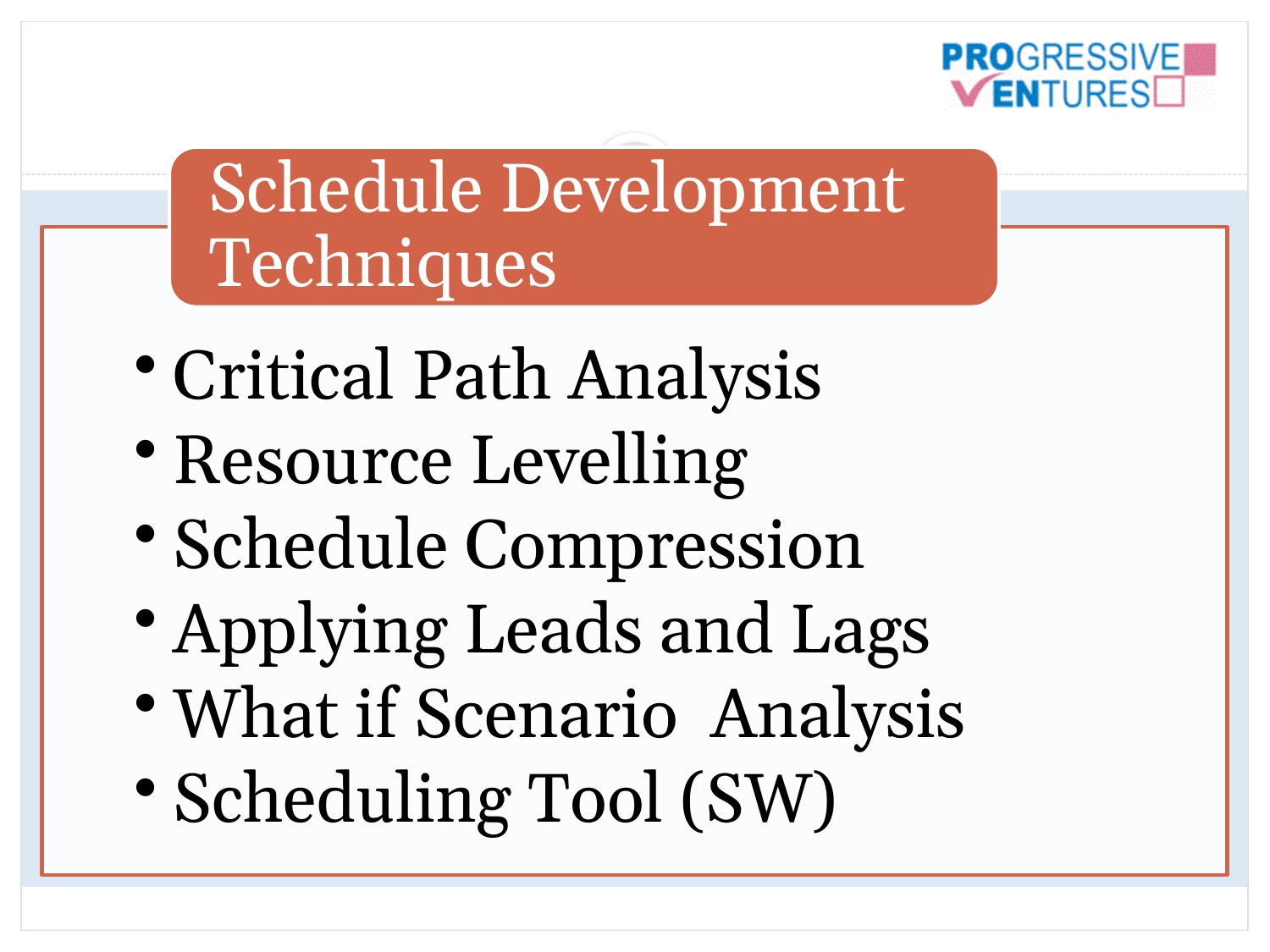

Critical Path Analysis
Resource Levelling
Schedule Compression
Applying Leads and Lags
What if Scenario  Analysis
Scheduling Tool (SW)
Schedule Development Techniques